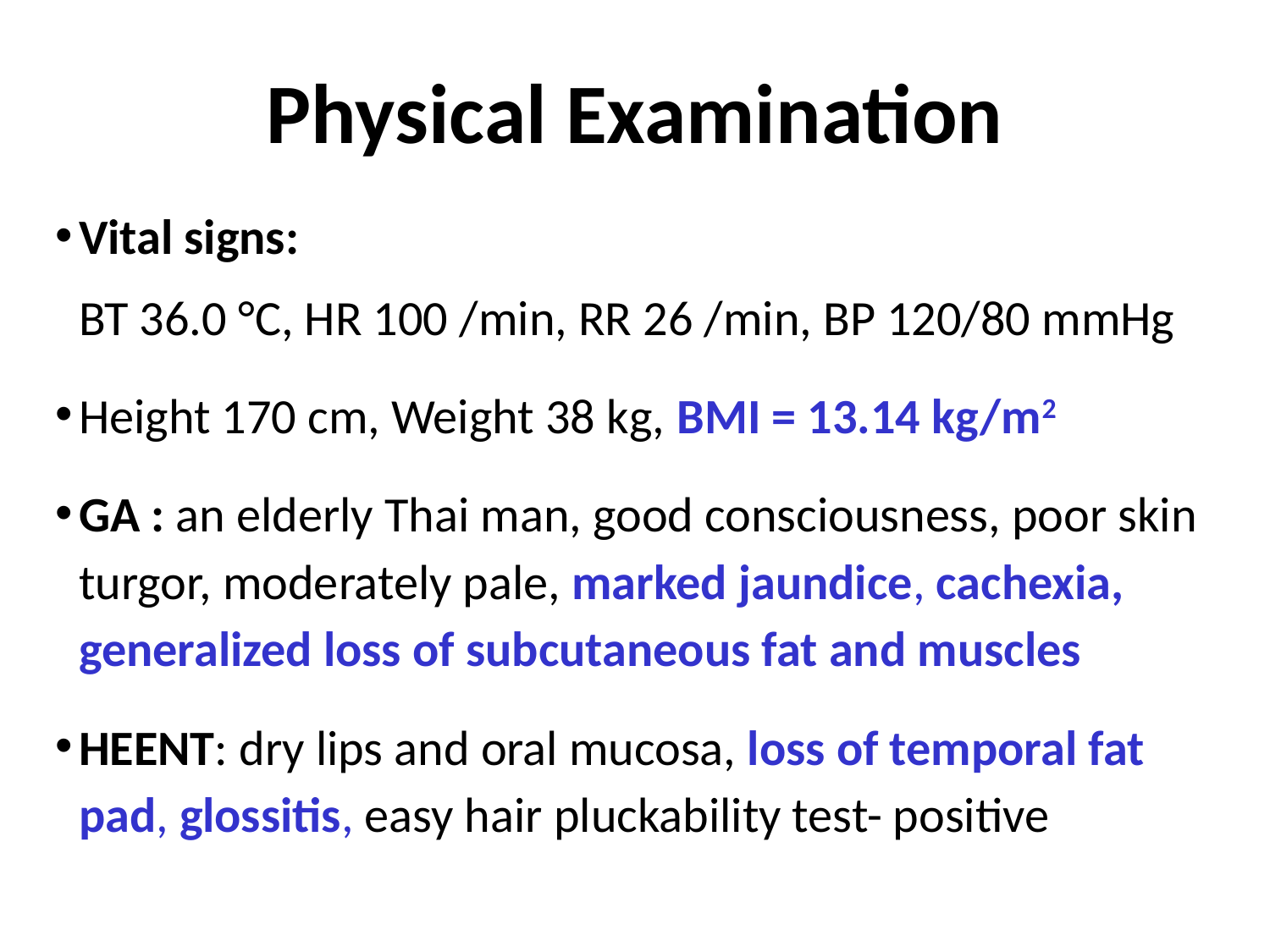

# Physical Examination
Vital signs:
	BT 36.0 °C, HR 100 /min, RR 26 /min, BP 120/80 mmHg
Height 170 cm, Weight 38 kg, BMI = 13.14 kg/m2
GA : an elderly Thai man, good consciousness, poor skin turgor, moderately pale, marked jaundice, cachexia, generalized loss of subcutaneous fat and muscles
HEENT: dry lips and oral mucosa, loss of temporal fat pad, glossitis, easy hair pluckability test- positive